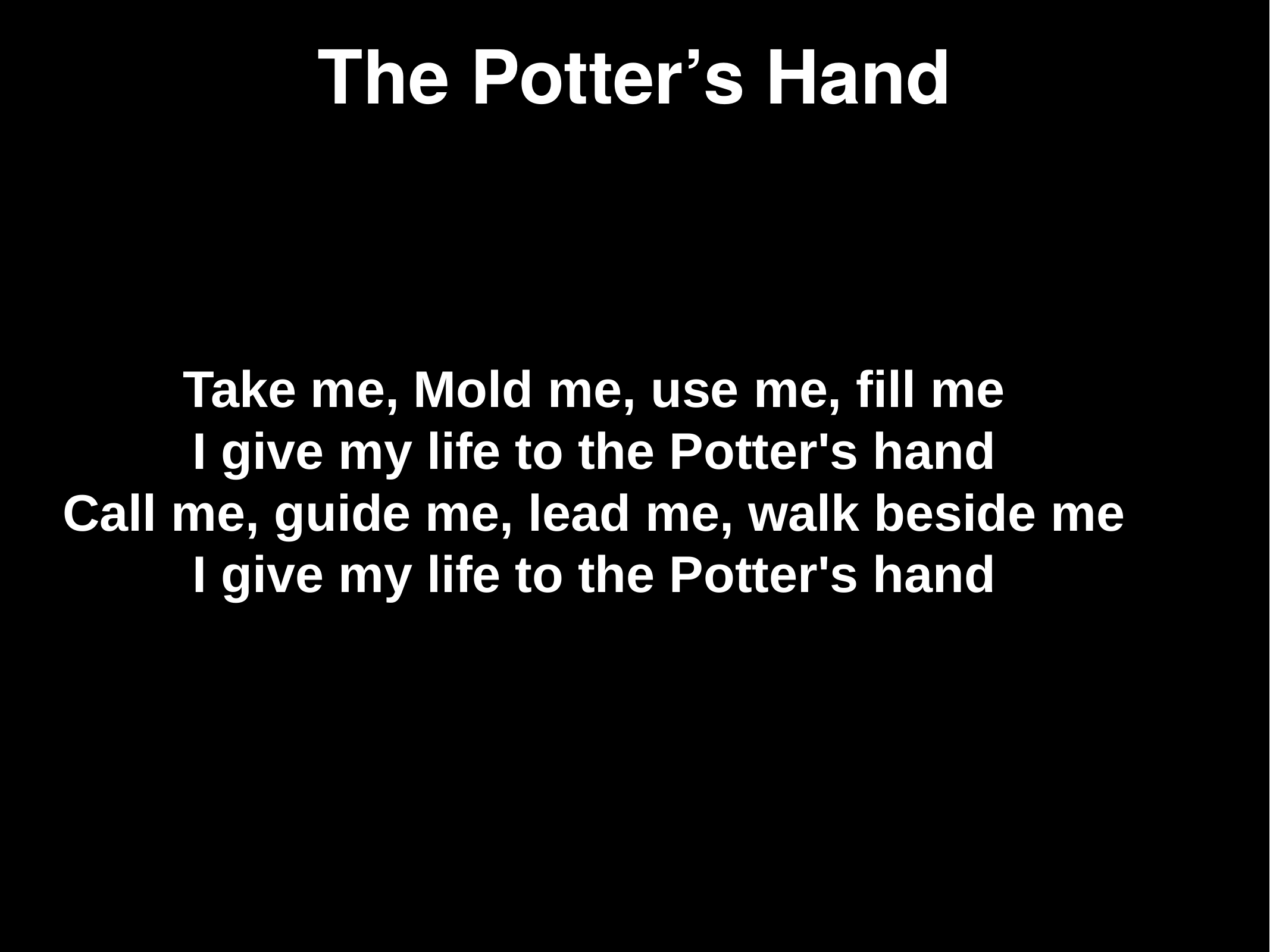

# The Potter’s Hand
Take me, Mold me, use me, fill me
I give my life to the Potter's hand
Call me, guide me, lead me, walk beside me
I give my life to the Potter's hand